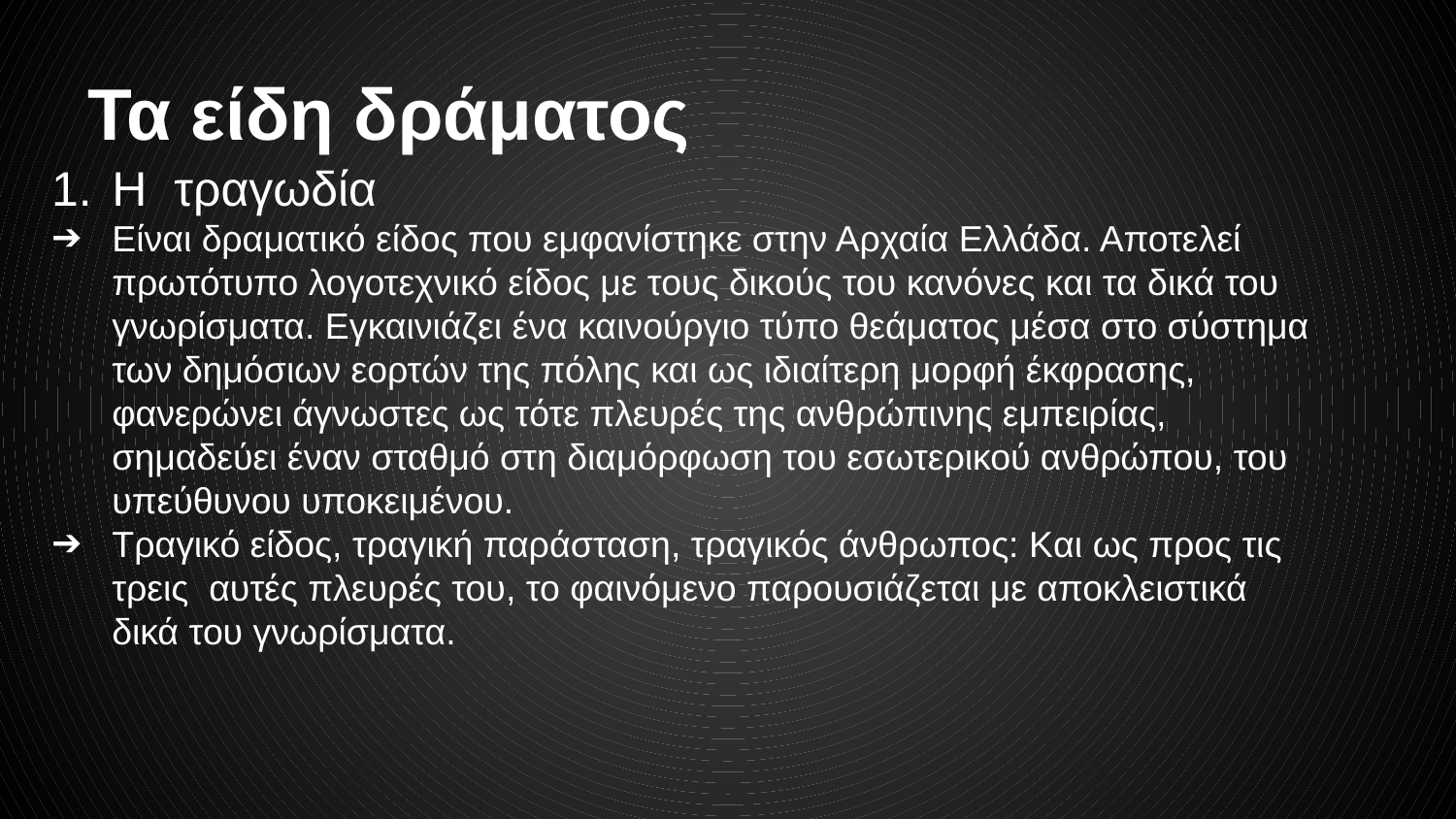

# Τα είδη δράματος
Η  τραγωδία
Είναι δραματικό είδος που εμφανίστηκε στην Αρχαία Ελλάδα. Αποτελεί πρωτότυπο λογοτεχνικό είδος με τους δικούς του κανόνες και τα δικά του γνωρίσματα. Εγκαινιάζει ένα καινούργιο τύπο θεάματος μέσα στο σύστημα των δημόσιων εορτών της πόλης και ως ιδιαίτερη μορφή έκφρασης, φανερώνει άγνωστες ως τότε πλευρές της ανθρώπινης εμπειρίας, σημαδεύει έναν σταθμό στη διαμόρφωση του εσωτερικού ανθρώπου, του υπεύθυνου υποκειμένου.
Τραγικό είδος, τραγική παράσταση, τραγικός άνθρωπος: Kαι ως προς τις τρεις  αυτές πλευρές του, το φαινόμενο παρουσιάζεται με αποκλειστικά δικά του γνωρίσματα.